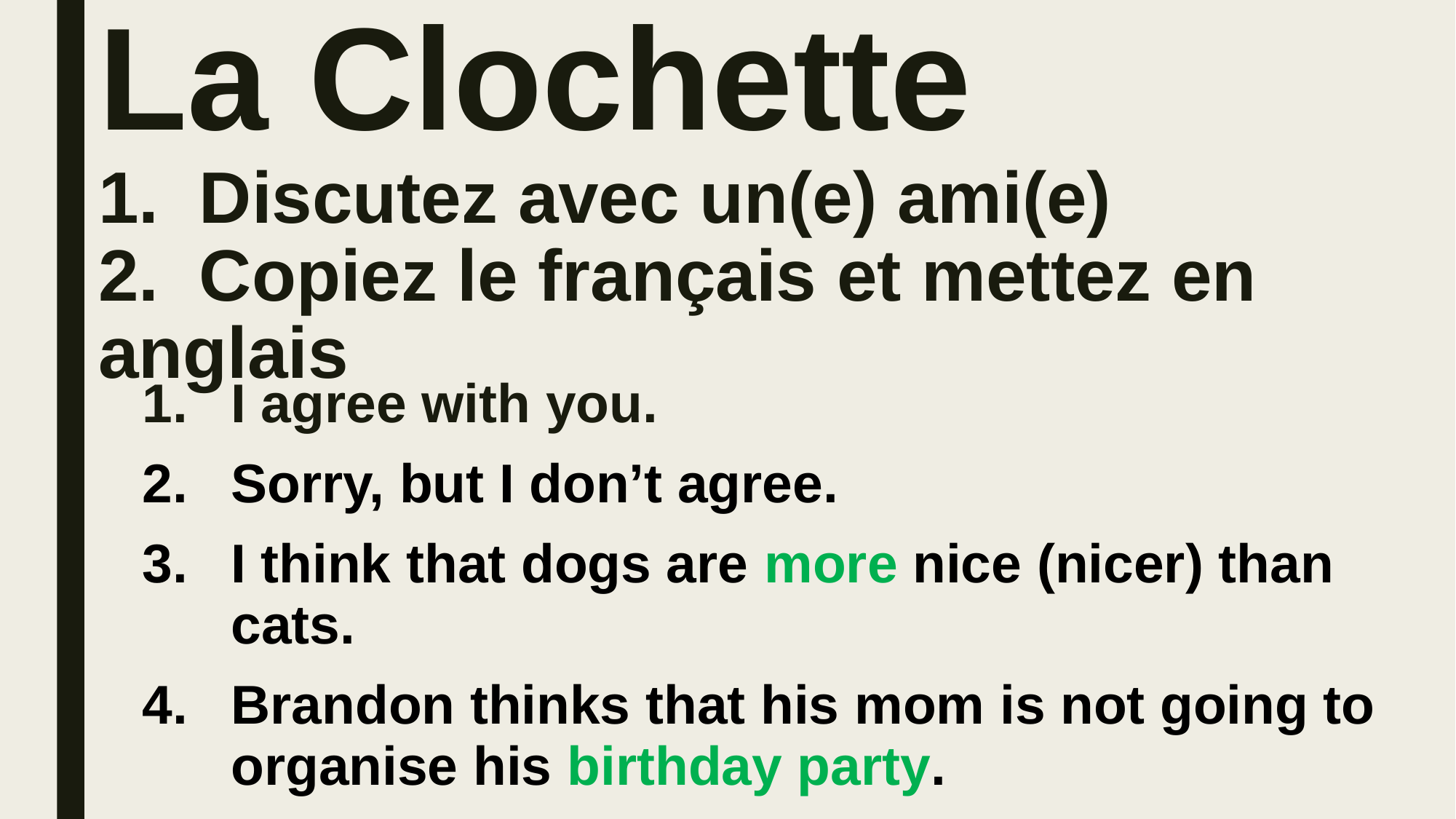

# La Clochette 1.  Discutez avec un(e) ami(e) 2.  Copiez le français et mettez en anglais
I agree with you.
Sorry, but I don’t agree.
I think that dogs are more nice (nicer) than cats.
Brandon thinks that his mom is not going to organise his birthday party.